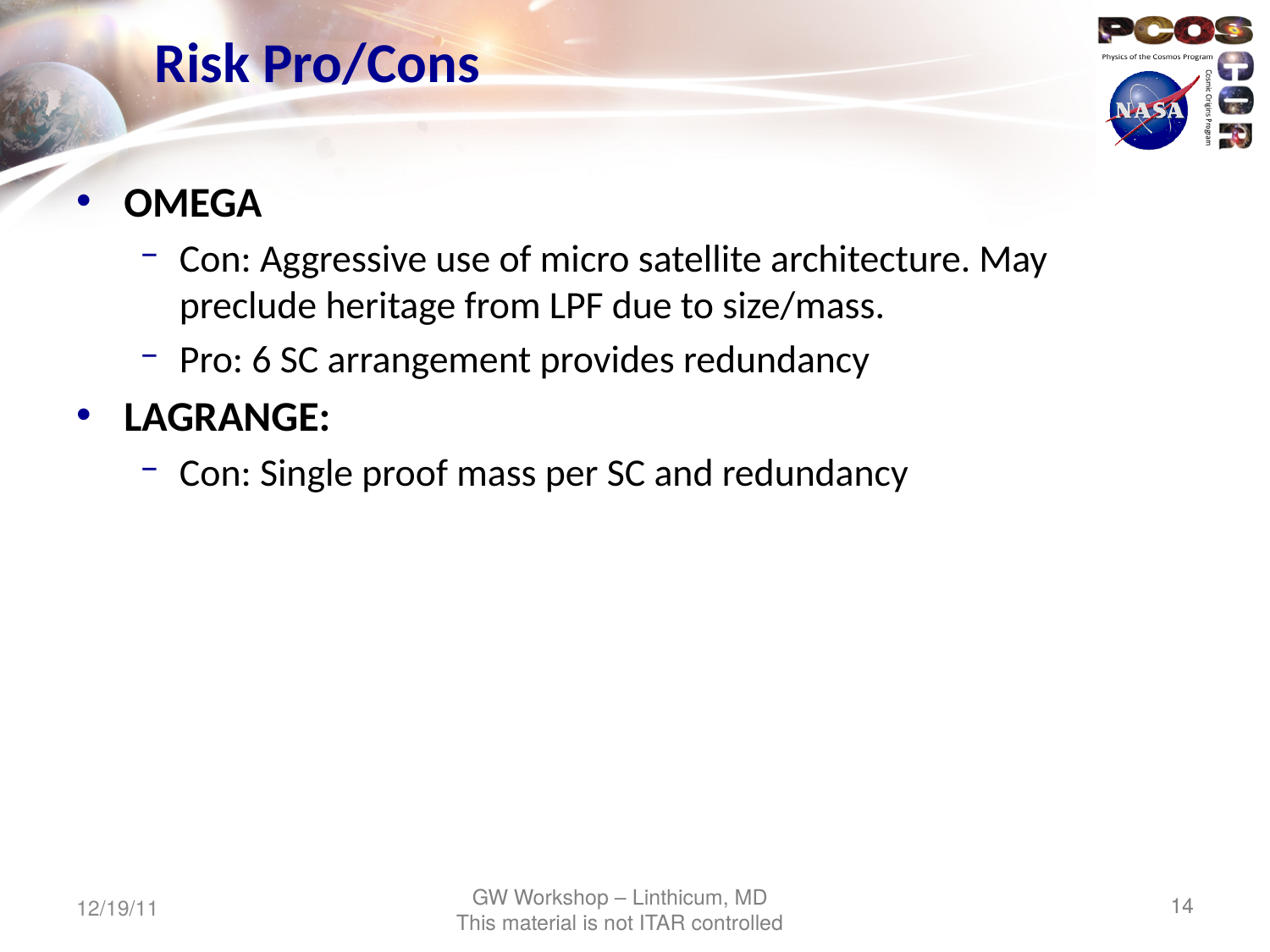

# Risk Pro/Cons
OMEGA
Con: Aggressive use of micro satellite architecture. May preclude heritage from LPF due to size/mass.
Pro: 6 SC arrangement provides redundancy
LAGRANGE:
Con: Single proof mass per SC and redundancy
12/19/11
14